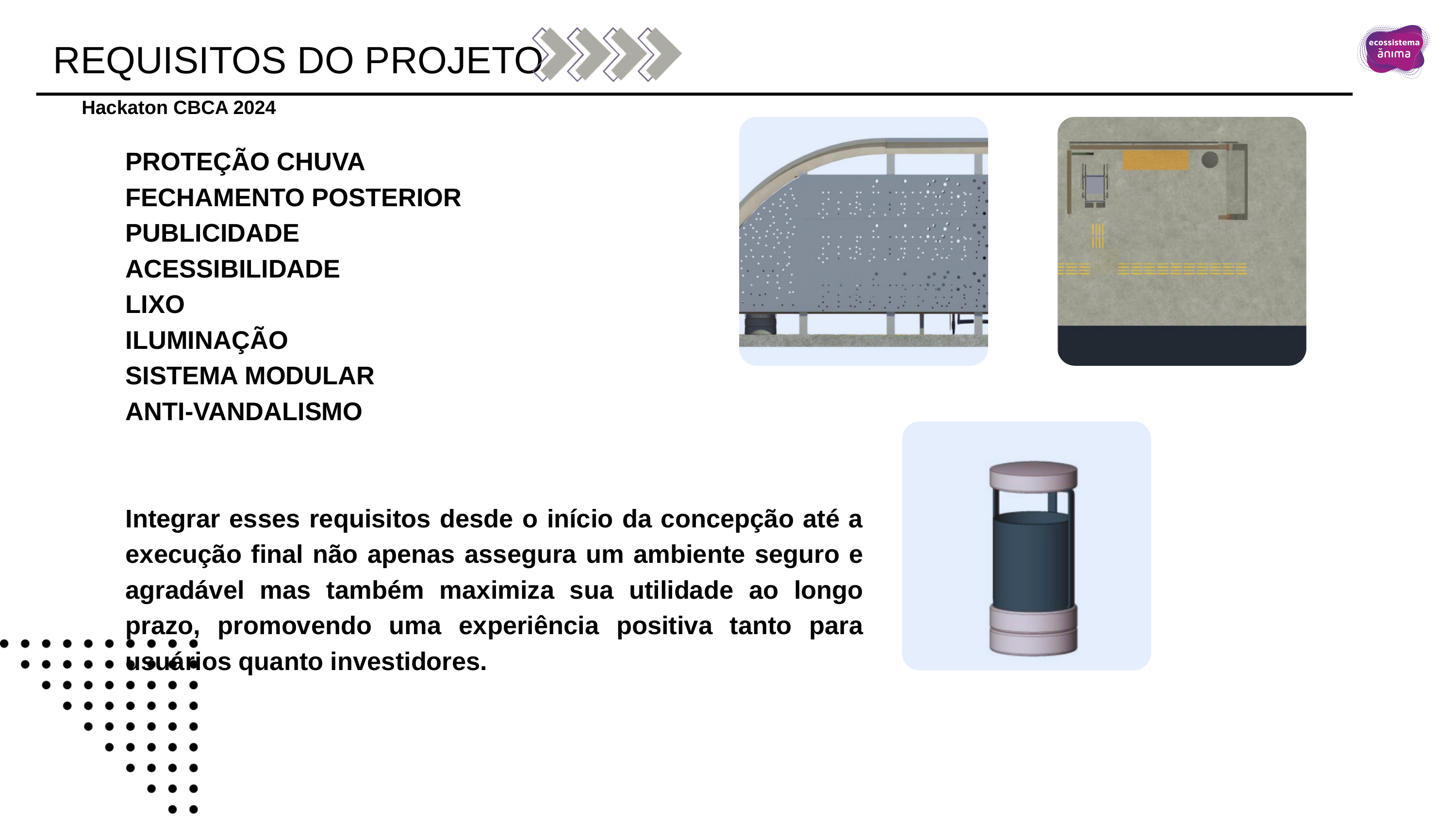

REQUISITOS DO PROJETO
Hackaton CBCA 2024

PROTEÇÃO CHUVA
FECHAMENTO POSTERIOR
PUBLICIDADE
ACESSIBILIDADE
LIXO
ILUMINAÇÃO
SISTEMA MODULAR
ANTI-VANDALISMO

Integrar esses requisitos desde o início da concepção até a execução final não apenas assegura um ambiente seguro e agradável mas também maximiza sua utilidade ao longo prazo, promovendo uma experiência positiva tanto para usuários quanto investidores.